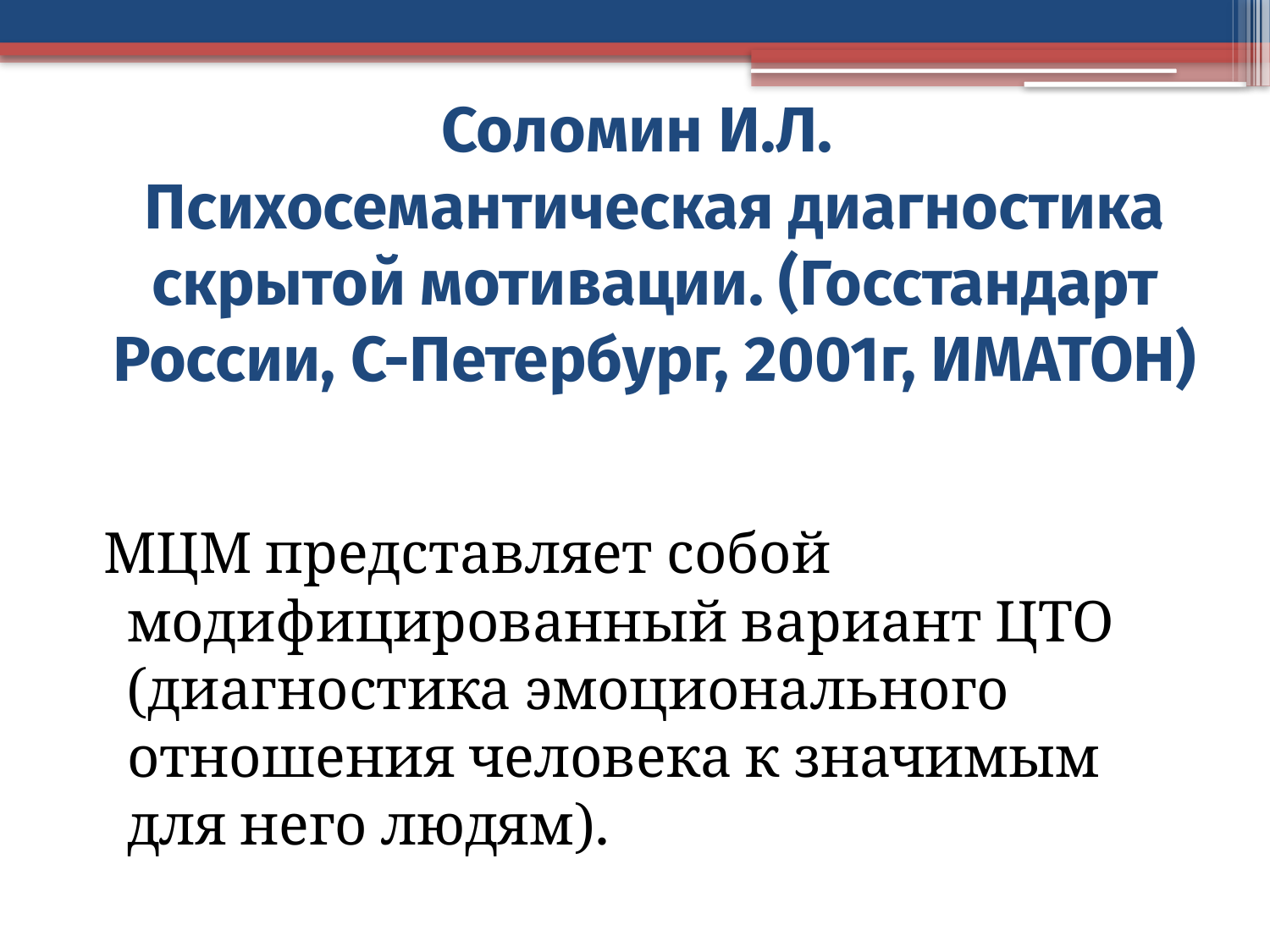

# Соломин И.Л. Психосемантическая диагностика скрытой мотивации. (Госстандарт России, С-Петербург, 2001г, ИМАТОН)

 МЦМ представляет собой модифицированный вариант ЦТО (диагностика эмоционального отношения человека к значимым для него людям).